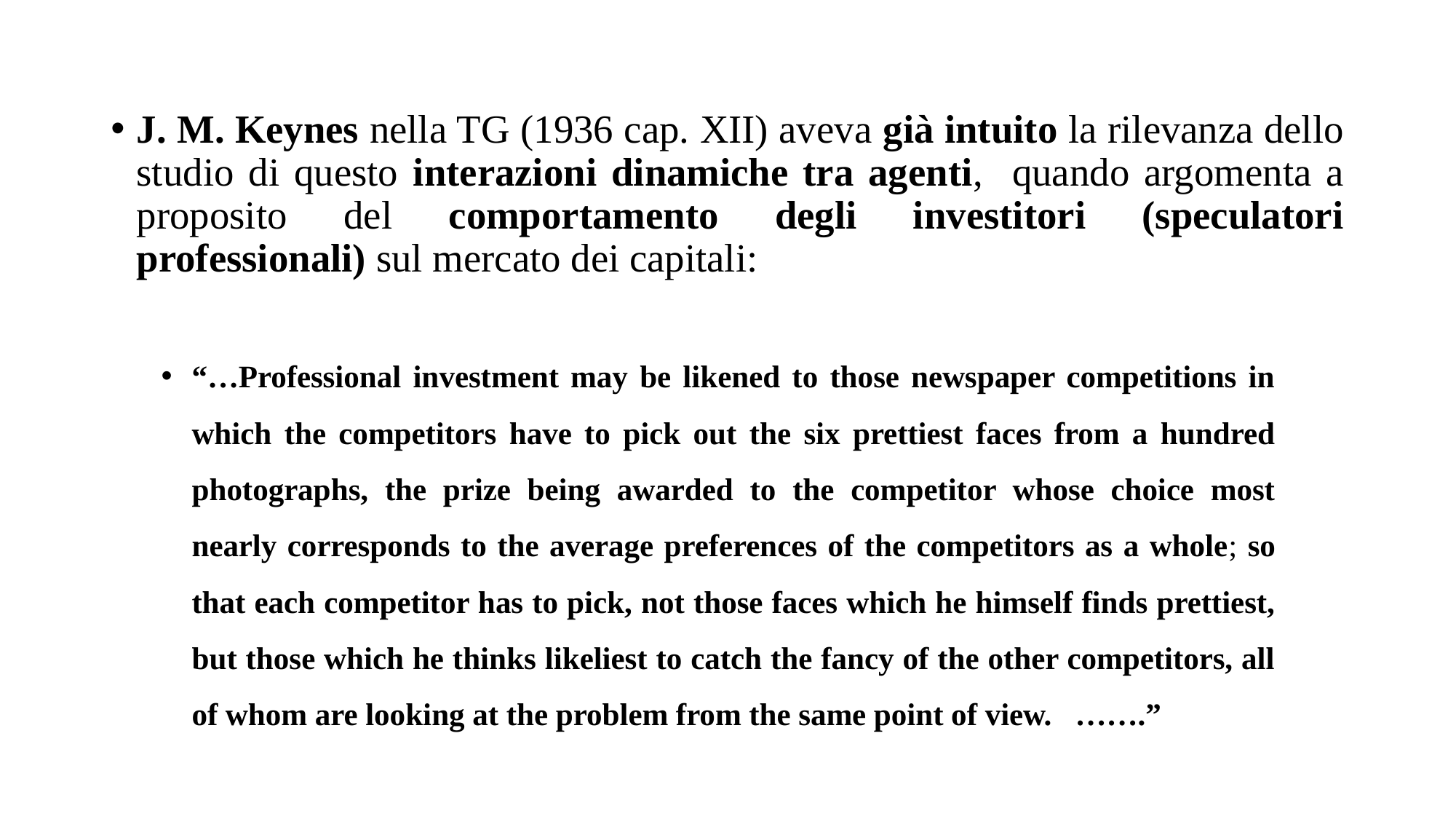

J. M. Keynes nella TG (1936 cap. XII) aveva già intuito la rilevanza dello studio di questo interazioni dinamiche tra agenti,  quando argomenta a proposito del comportamento degli investitori (speculatori professionali) sul mercato dei capitali:

“…Professional investment may be likened to those newspaper competitions in which the competitors have to pick out the six prettiest faces from a hundred photographs, the prize being awarded to the competitor whose choice most nearly corresponds to the average preferences of the competitors as a whole; so that each competitor has to pick, not those faces which he himself finds prettiest, but those which he thinks likeliest to catch the fancy of the other competitors, all of whom are looking at the problem from the same point of view.   …….”